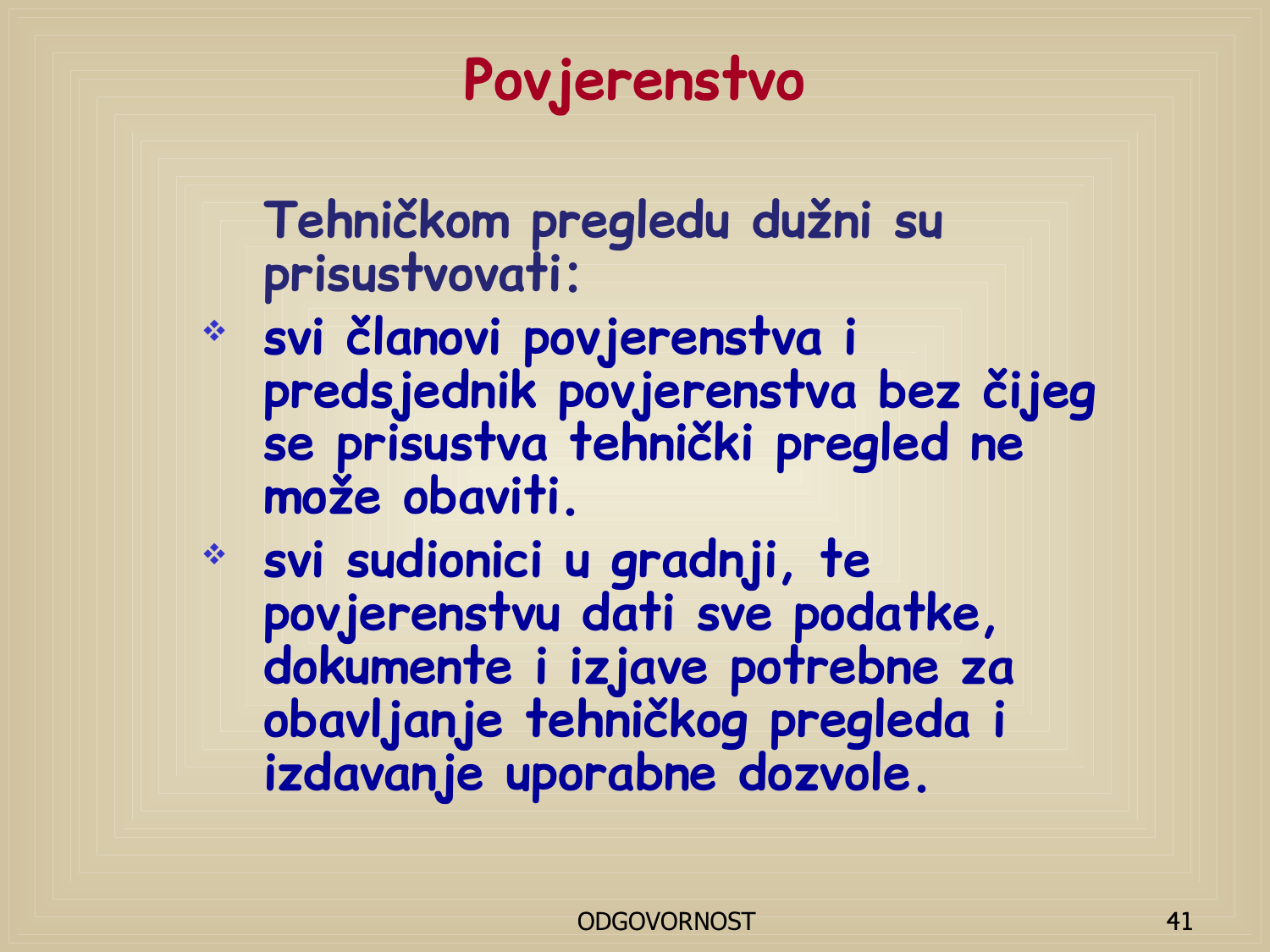

# Povjerenstvo
 	Tehničkom pregledu dužni su prisustvovati:
svi članovi povjerenstva i predsjednik povjerenstva bez čijeg se prisustva tehnički pregled ne može obaviti.
svi sudionici u gradnji, te povjerenstvu dati sve podatke, dokumente i izjave potrebne za obavljanje tehničkog pregleda i izdavanje uporabne dozvole.
ODGOVORNOST
41